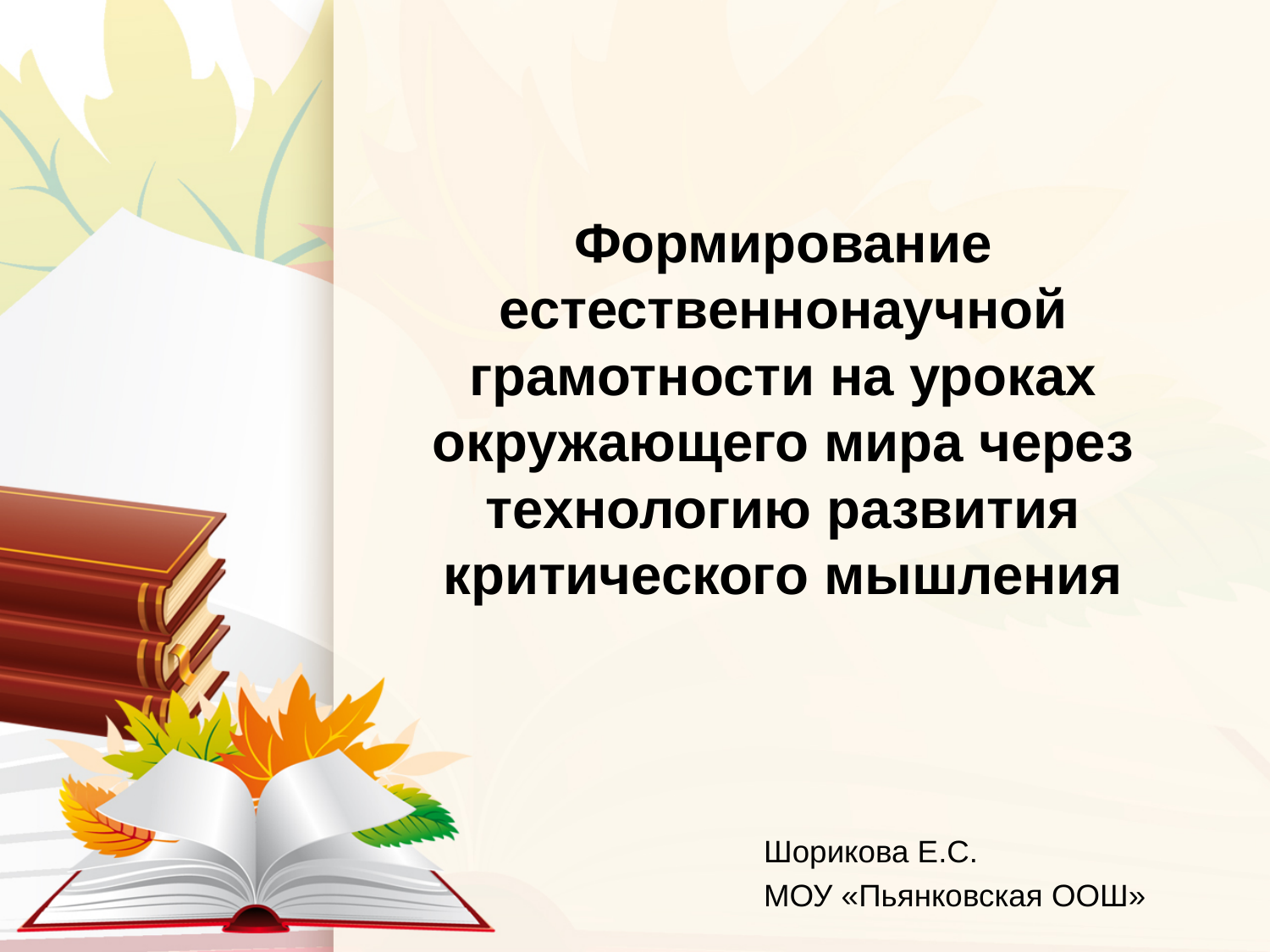

Формирование естественнонаучной грамотности на уроках окружающего мира через технологию развития критического мышления

Шорикова Е.С.
МОУ «Пьянковская ООШ»